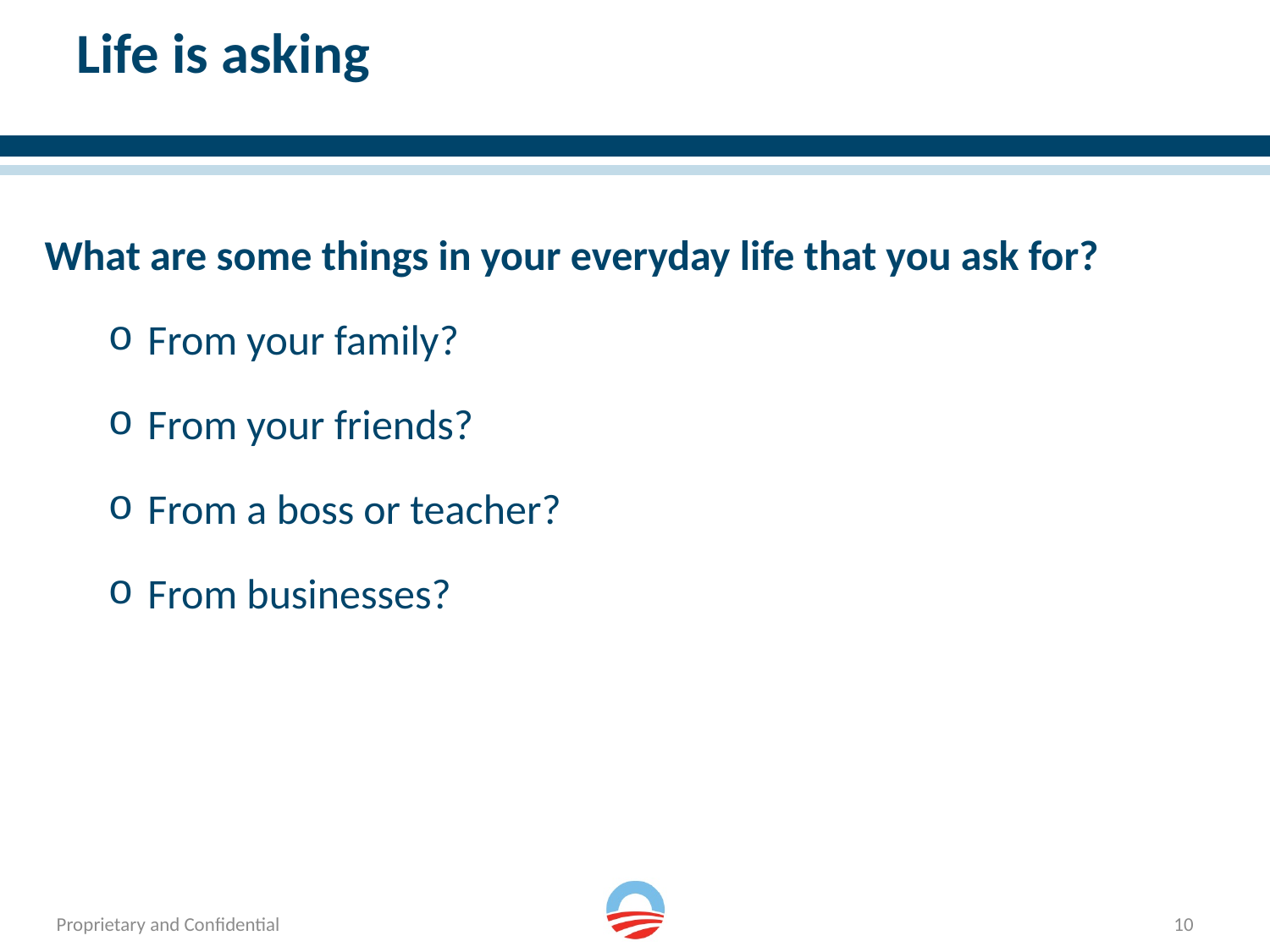

# Life is asking
What are some things in your everyday life that you ask for?
From your family?
From your friends?
From a boss or teacher?
From businesses?
10